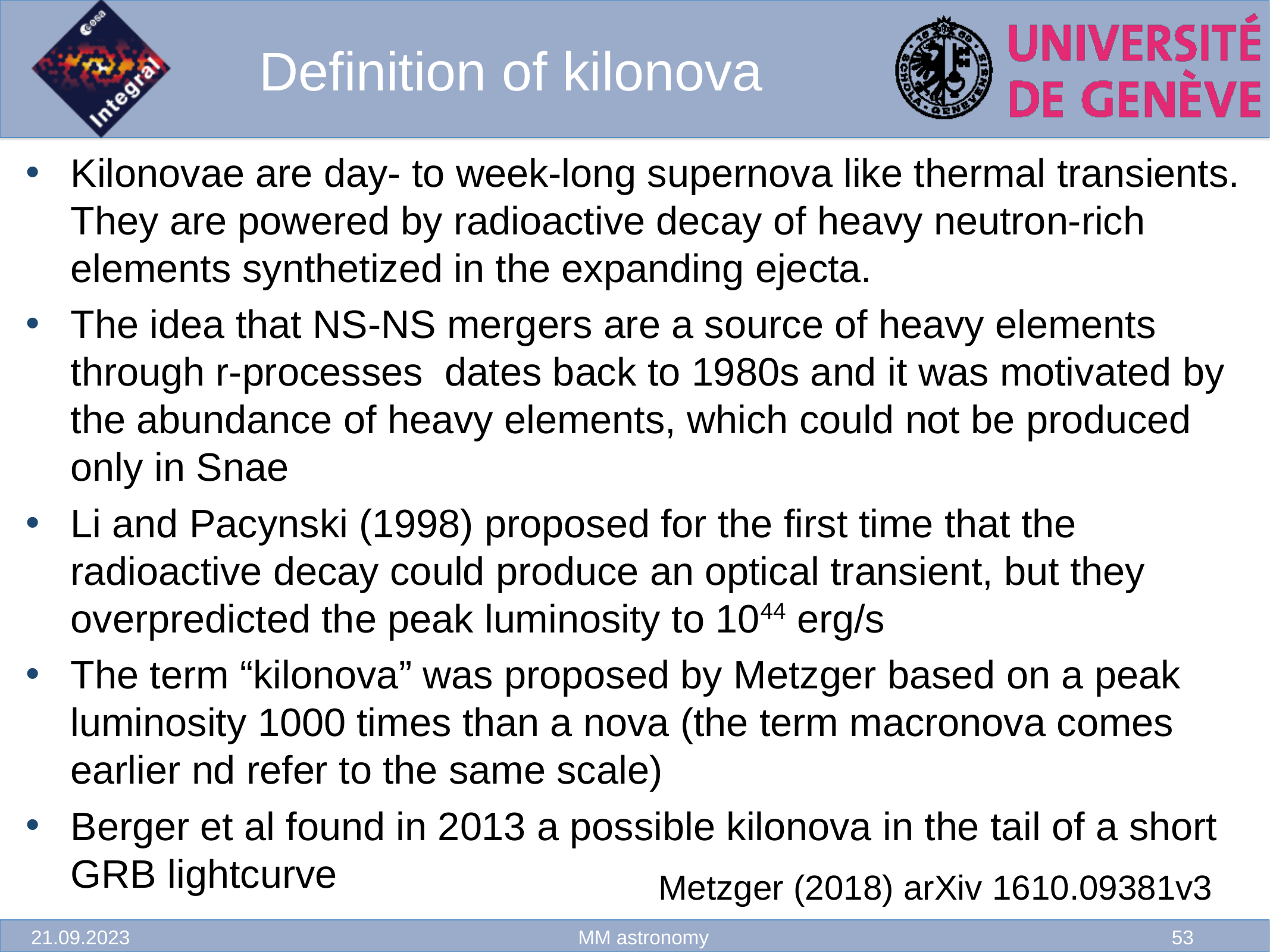

Definition of kilonova
Kilonovae are day- to week-long supernova like thermal transients. They are powered by radioactive decay of heavy neutron-rich elements synthetized in the expanding ejecta.
The idea that NS-NS mergers are a source of heavy elements through r-processes  dates back to 1980s and it was motivated by the abundance of heavy elements, which could not be produced only in Snae
Li and Pacynski (1998) proposed for the first time that the radioactive decay could produce an optical transient, but they overpredicted the peak luminosity to 1044 erg/s
The term “kilonova” was proposed by Metzger based on a peak luminosity 1000 times than a nova (the term macronova comes earlier nd refer to the same scale)
Berger et al found in 2013 a possible kilonova in the tail of a short GRB lightcurve
Metzger (2018) arXiv 1610.09381v3